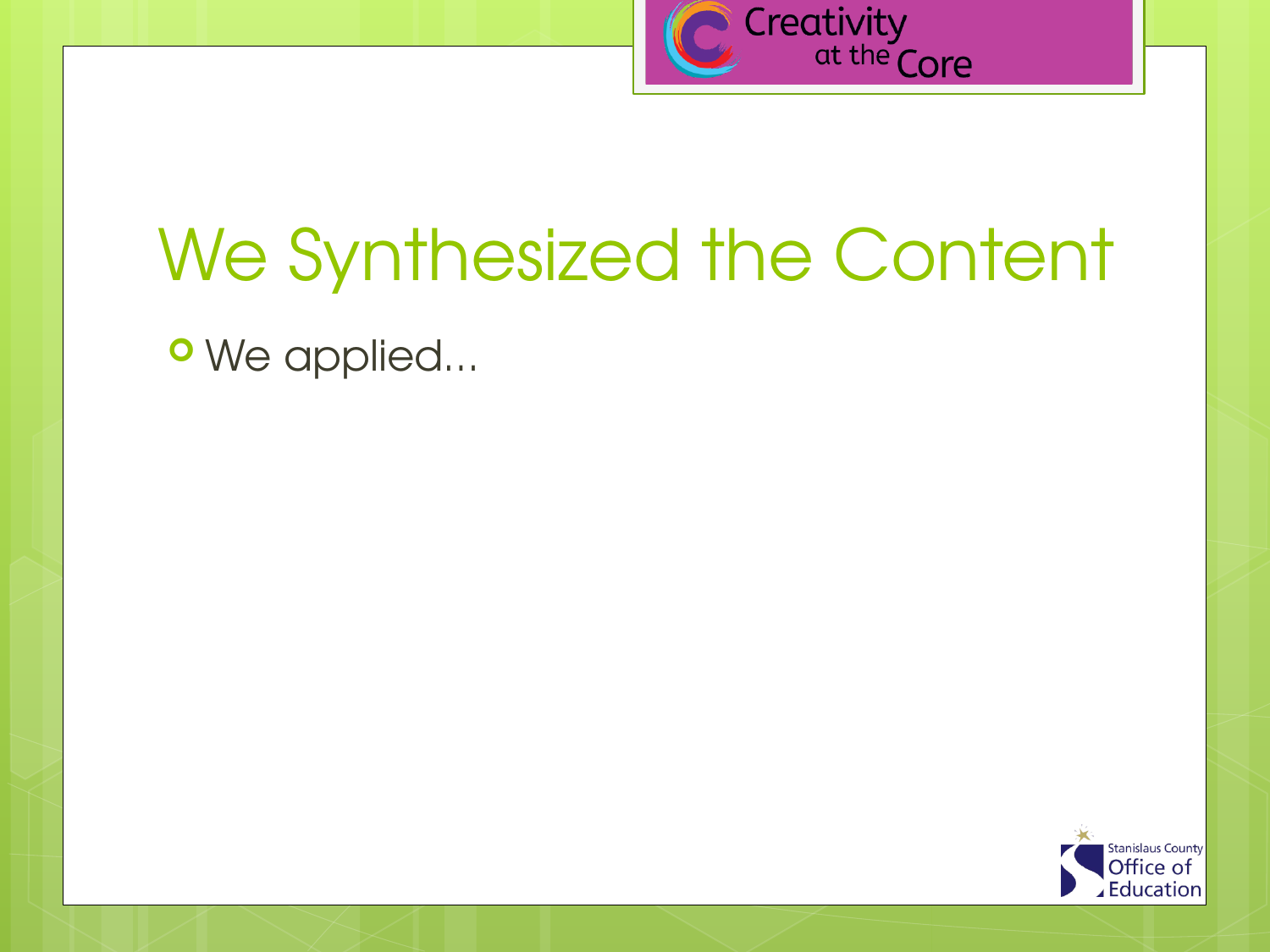

# We Synthesized the Content
We applied…